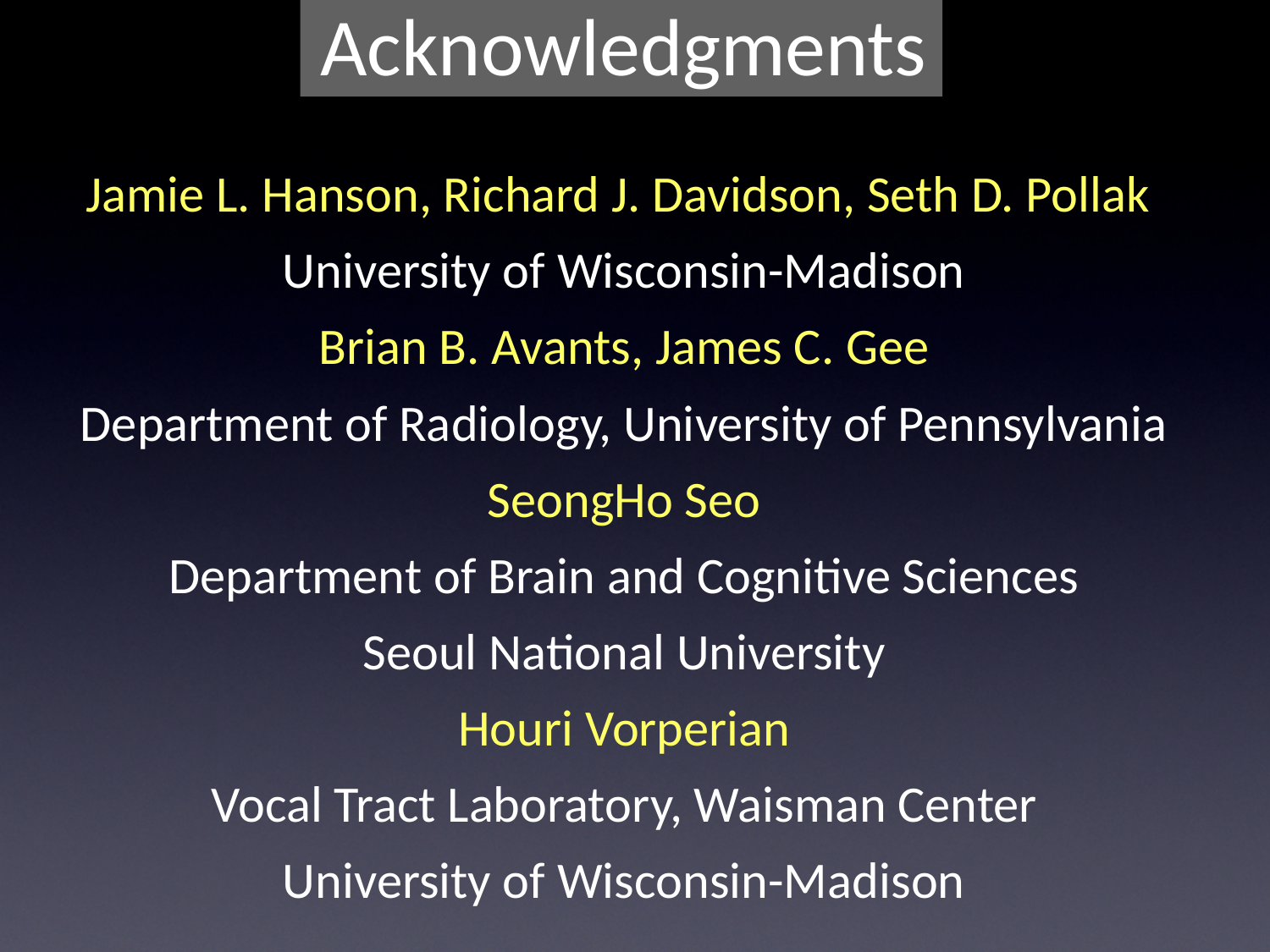

Acknowledgments
Jamie L. Hanson, Richard J. Davidson, Seth D. Pollak
University of Wisconsin-Madison
Brian B. Avants, James C. Gee
Department of Radiology, University of Pennsylvania
SeongHo Seo
Department of Brain and Cognitive Sciences
Seoul National University
Houri Vorperian
Vocal Tract Laboratory, Waisman Center
University of Wisconsin-Madison